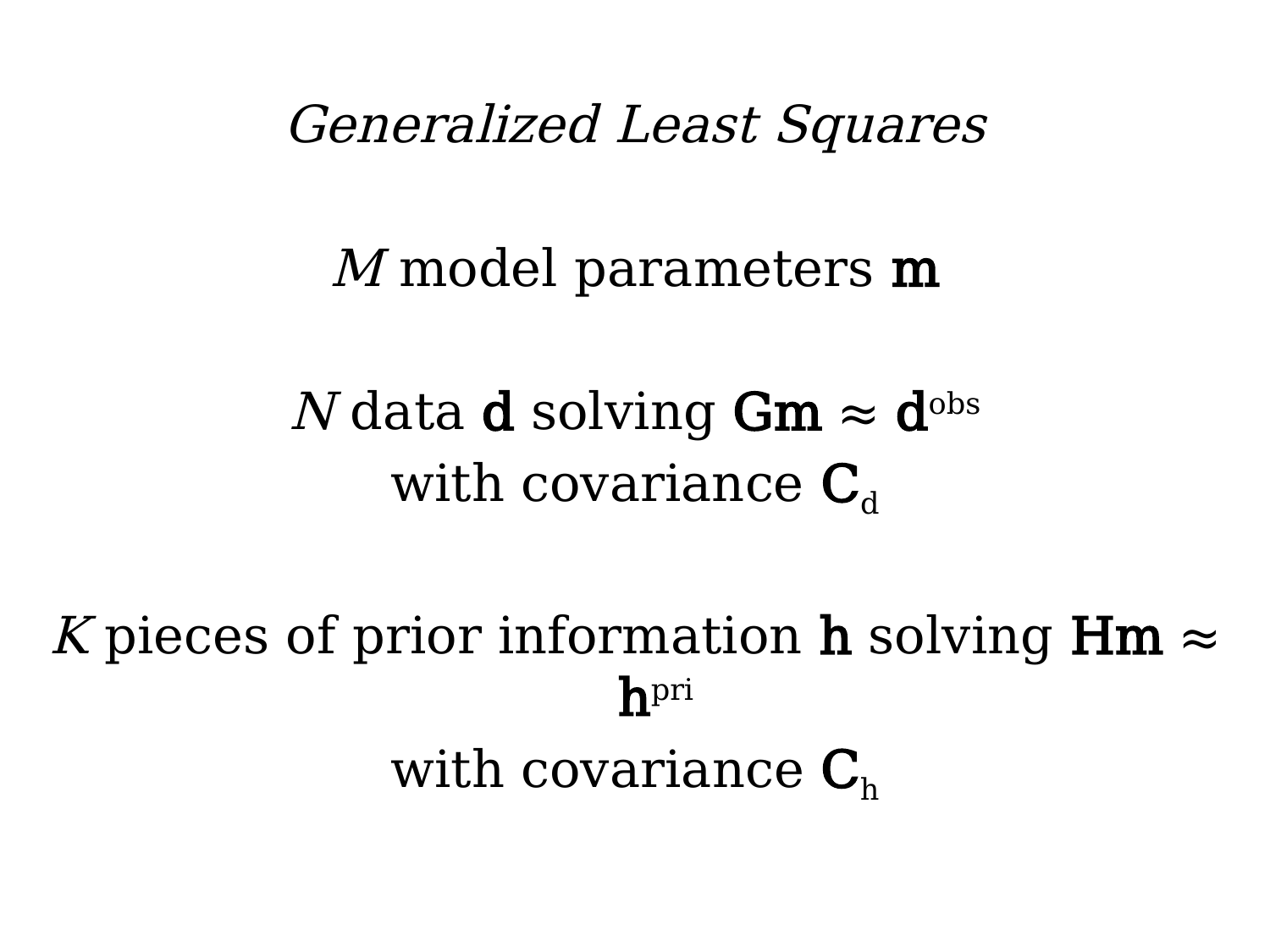

Generalized Least Squares

M model parameters m

N data d solving Gm ≈ dobs
with covariance Cd

K pieces of prior information h solving Hm ≈ hpri
with covariance Ch